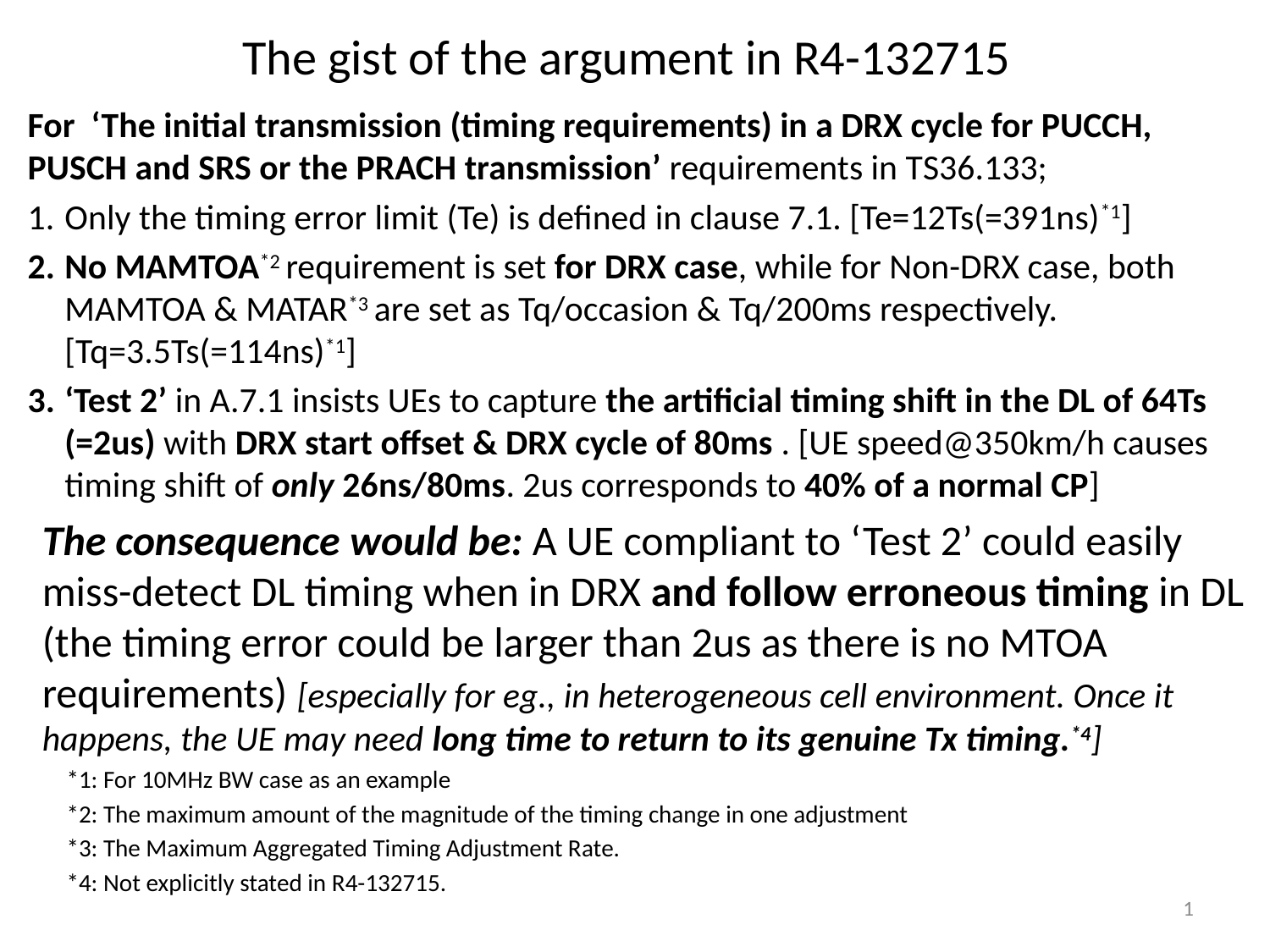

# The gist of the argument in R4-132715
For  ‘The initial transmission (timing requirements) in a DRX cycle for PUCCH, PUSCH and SRS or the PRACH transmission’ requirements in TS36.133;
Only the timing error limit (Te) is defined in clause 7.1. [Te=12Ts(=391ns)*1]
No MAMTOA*2 requirement is set for DRX case, while for Non-DRX case, both MAMTOA & MATAR*3 are set as Tq/occasion & Tq/200ms respectively. [Tq=3.5Ts(=114ns)*1]
‘Test 2’ in A.7.1 insists UEs to capture the artificial timing shift in the DL of 64Ts (=2us) with DRX start offset & DRX cycle of 80ms . [UE speed@350km/h causes timing shift of only 26ns/80ms. 2us corresponds to 40% of a normal CP]
The consequence would be: A UE compliant to ‘Test 2’ could easily miss-detect DL timing when in DRX and follow erroneous timing in DL (the timing error could be larger than 2us as there is no MTOA requirements) [especially for eg., in heterogeneous cell environment. Once it happens, the UE may need long time to return to its genuine Tx timing.*4]
*1: For 10MHz BW case as an example
*2: The maximum amount of the magnitude of the timing change in one adjustment
*3: The Maximum Aggregated Timing Adjustment Rate.
*4: Not explicitly stated in R4-132715.
1